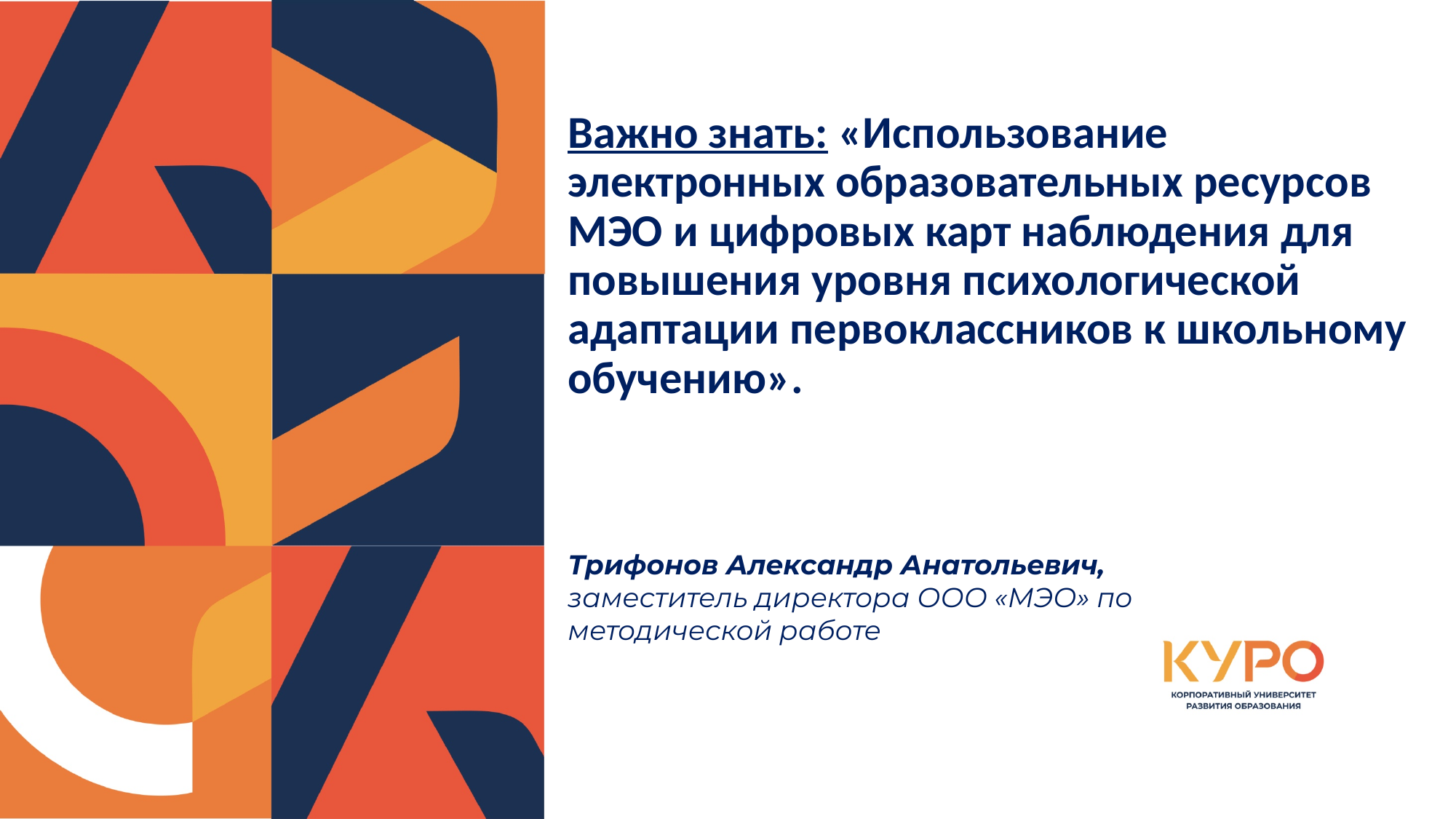

Важно знать: «Использование электронных образовательных ресурсов МЭО и цифровых карт наблюдения для повышения уровня психологической адаптации первоклассников к школьному обучению».
Трифонов Александр Анатольевич, заместитель директора ООО «МЭО» по методической работе